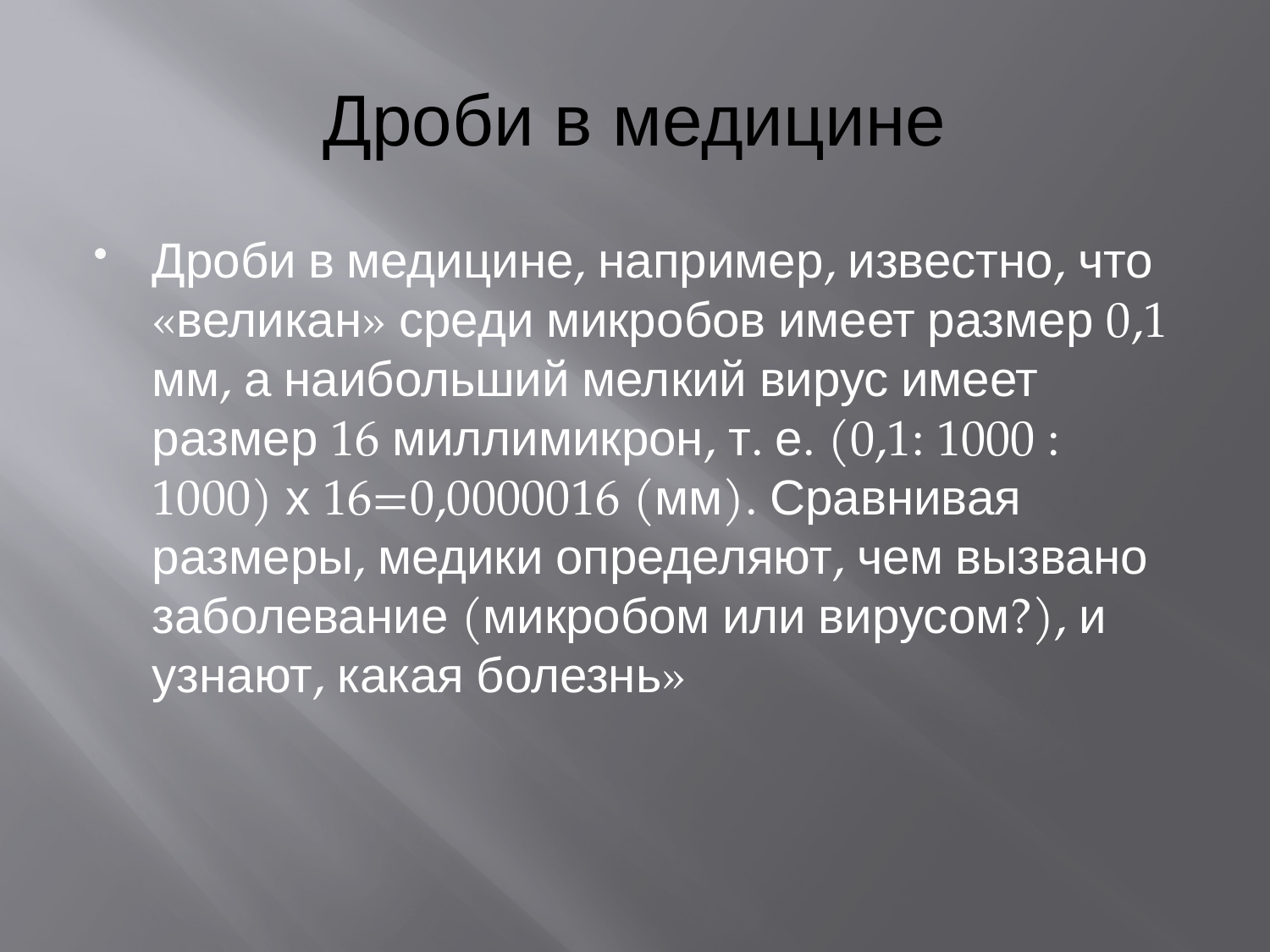

# Дроби в медицине
Дроби в медицине, например, известно, что «великан» среди микробов имеет размер 0,1 мм, а наибольший мелкий вирус имеет размер 16 миллимикрон, т. е. (0,1: 1000 : 1000) х 16=0,0000016 (мм). Сравнивая размеры, медики определяют, чем вызвано заболевание (микробом или вирусом?), и узнают, какая болезнь»